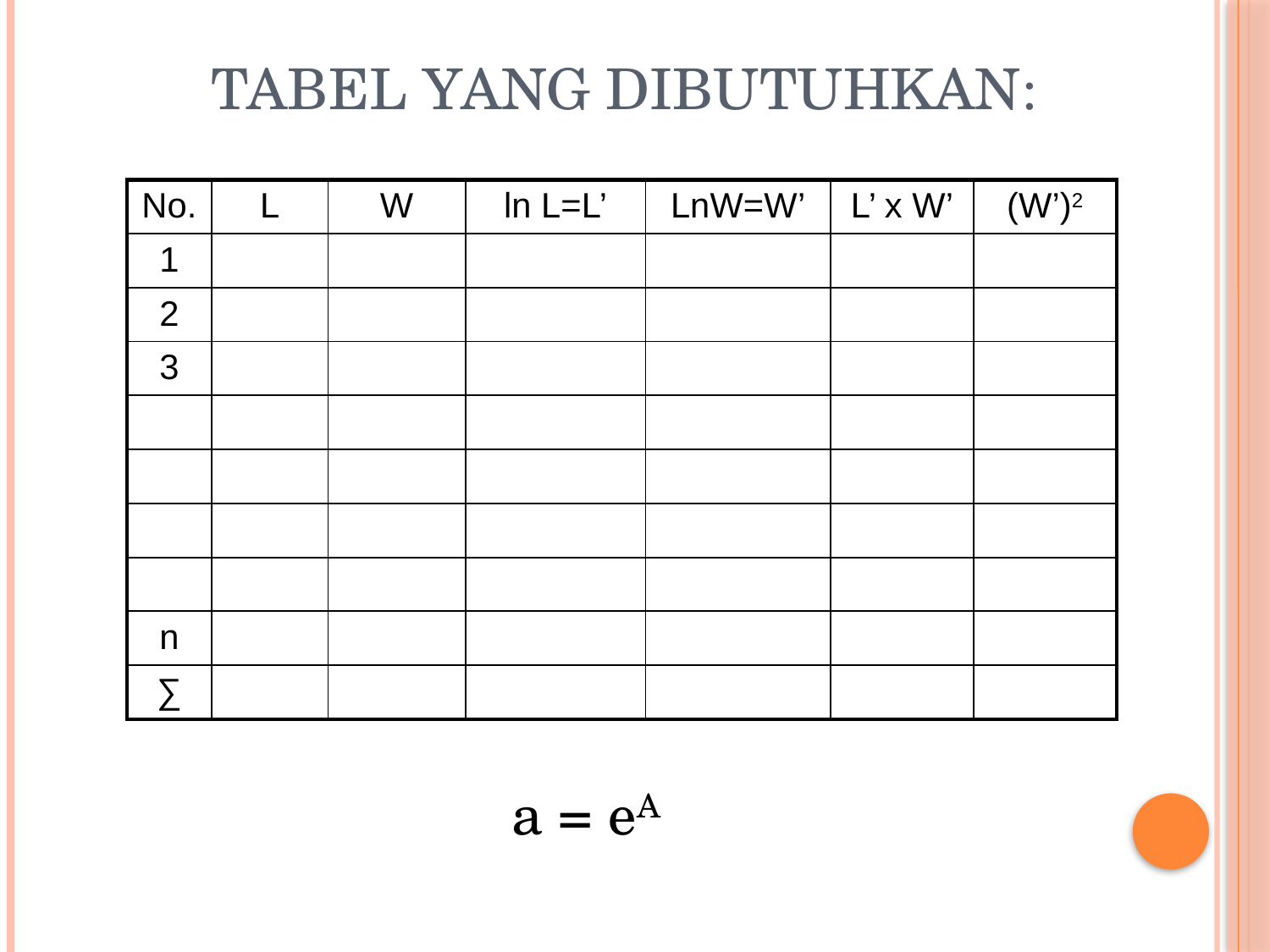

# Tabel yang dibutuhkan:
| No. | L | W | ln L=L’ | LnW=W’ | L’ x W’ | (W’)2 |
| --- | --- | --- | --- | --- | --- | --- |
| 1 |  |  |  |  |  |  |
| 2 |  |  |  |  |  |  |
| 3 |  |  |  |  |  |  |
|  |  |  |  |  |  |  |
|  |  |  |  |  |  |  |
|  |  |  |  |  |  |  |
|  |  |  |  |  |  |  |
| n |  |  |  |  |  |  |
| ∑ |  |  |  |  |  |  |

a = eA